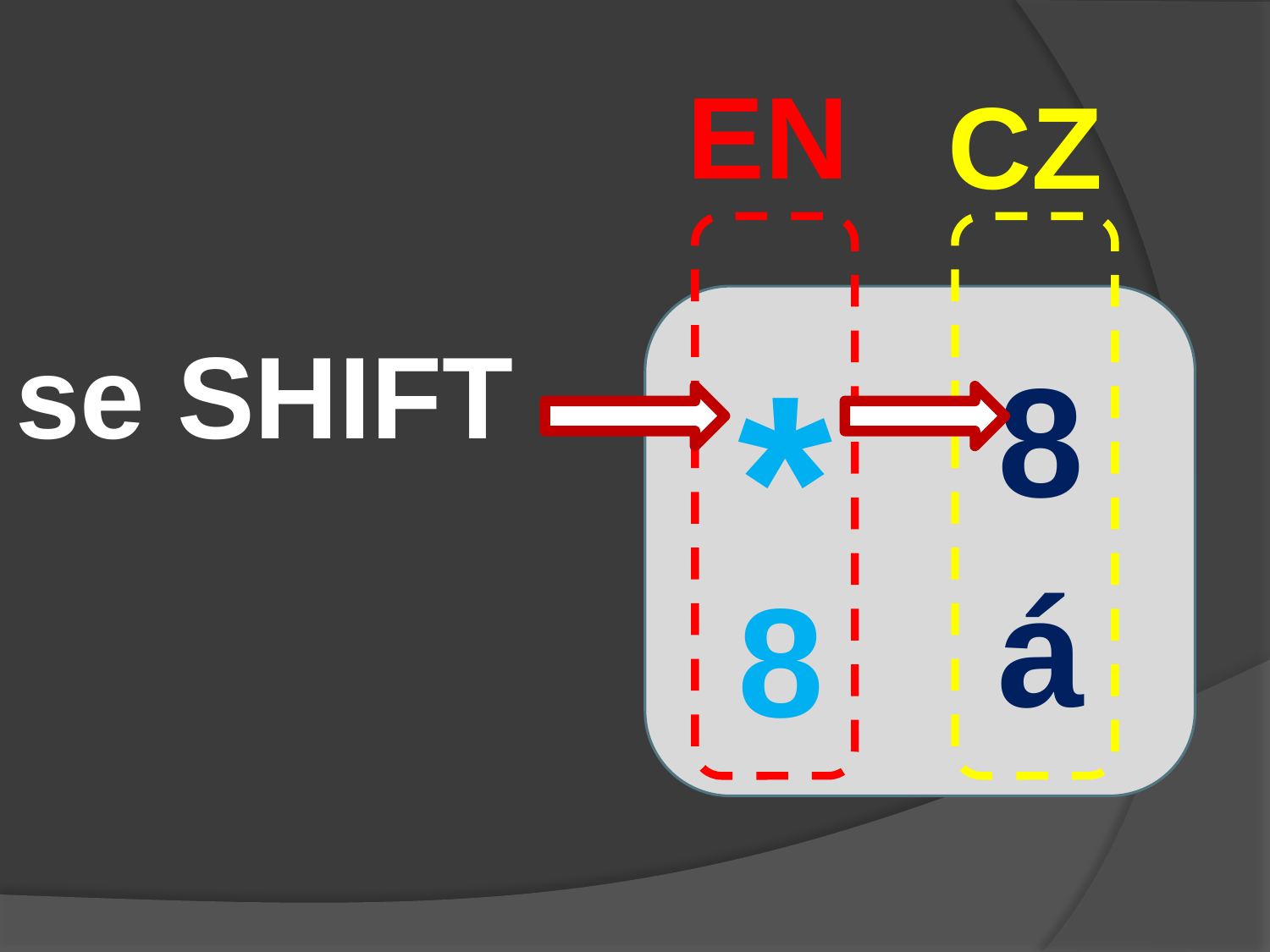

EN
CZ

*
8
á
8
se SHIFT